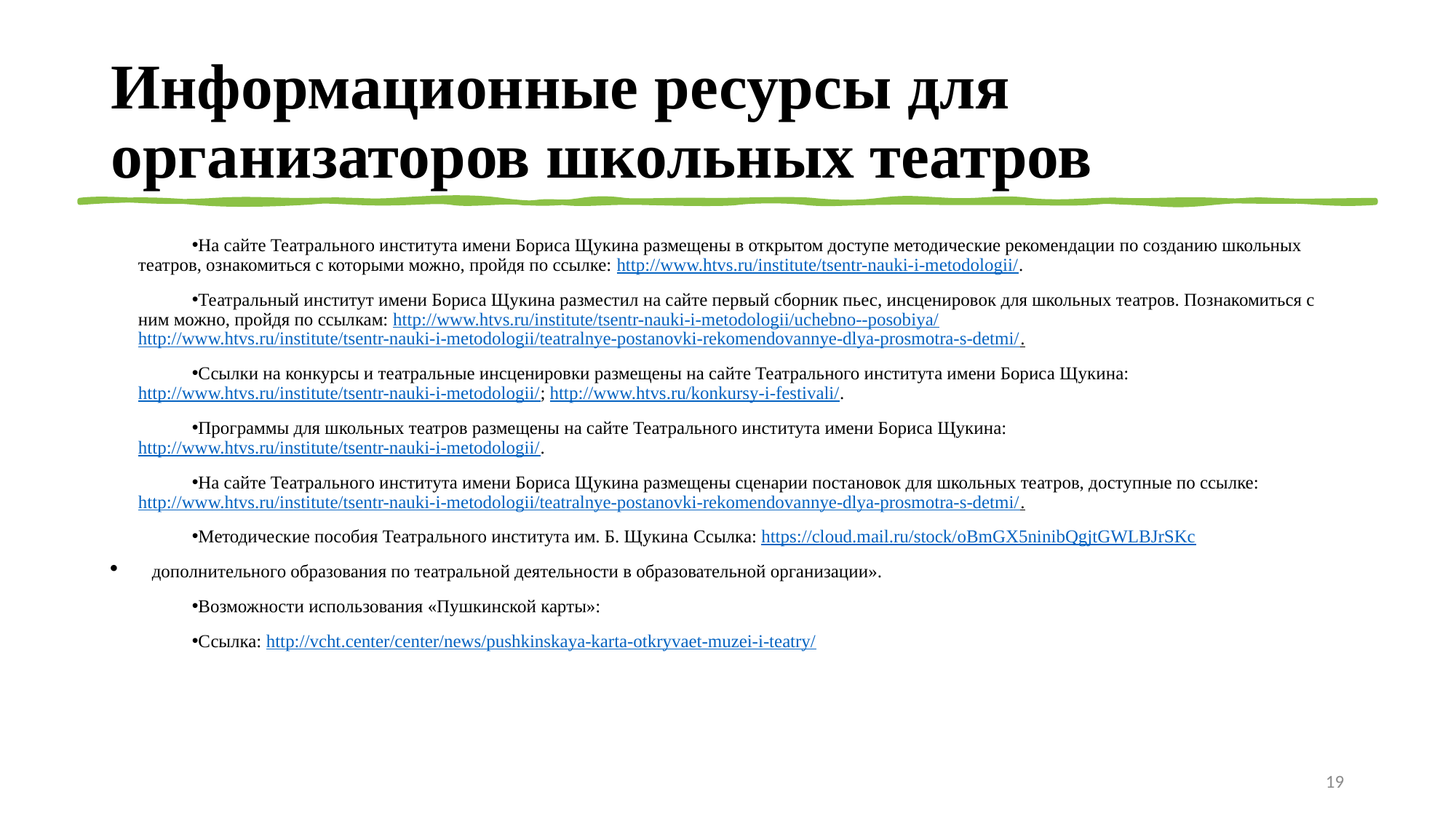

# Информационные ресурсы для организаторов школьных театров

На сайте Театрального института имени Бориса Щукина размещены в открытом доступе методические рекомендации по созданию школьных театров, ознакомиться с которыми можно, пройдя по ссылке: http://www.htvs.ru/institute/tsentr-nauki-i-metodologii/.
Театральный институт имени Бориса Щукина разместил на сайте первый сборник пьес, инсценировок для школьных театров. Познакомиться с ним можно, пройдя по ссылкам: http://www.htvs.ru/institute/tsentr-nauki-i-metodologii/uchebno--posobiya/  http://www.htvs.ru/institute/tsentr-nauki-i-metodologii/teatralnye-postanovki-rekomendovannye-dlya-prosmotra-s-detmi/.
Ссылки на конкурсы и театральные инсценировки размещены на сайте Театрального института имени Бориса Щукина: http://www.htvs.ru/institute/tsentr-nauki-i-metodologii/; http://www.htvs.ru/konkursy-i-festivali/.
Программы для школьных театров размещены на сайте Театрального института имени Бориса Щукина: http://www.htvs.ru/institute/tsentr-nauki-i-metodologii/.
На сайте Театрального института имени Бориса Щукина размещены сценарии постановок для школьных театров, доступные по ссылке:  http://www.htvs.ru/institute/tsentr-nauki-i-metodologii/teatralnye-postanovki-rekomendovannye-dlya-prosmotra-s-detmi/.
Методические пособия Театрального института им. Б. Щукина Ссылка: https://cloud.mail.ru/stock/oBmGX5ninibQgjtGWLBJrSKc
дополнительного образования по театральной деятельности в образовательной организации».
Возможности использования «Пушкинской карты»:
Ссылка: http://vcht.center/center/news/pushkinskaya-karta-otkryvaet-muzei-i-teatry/

19